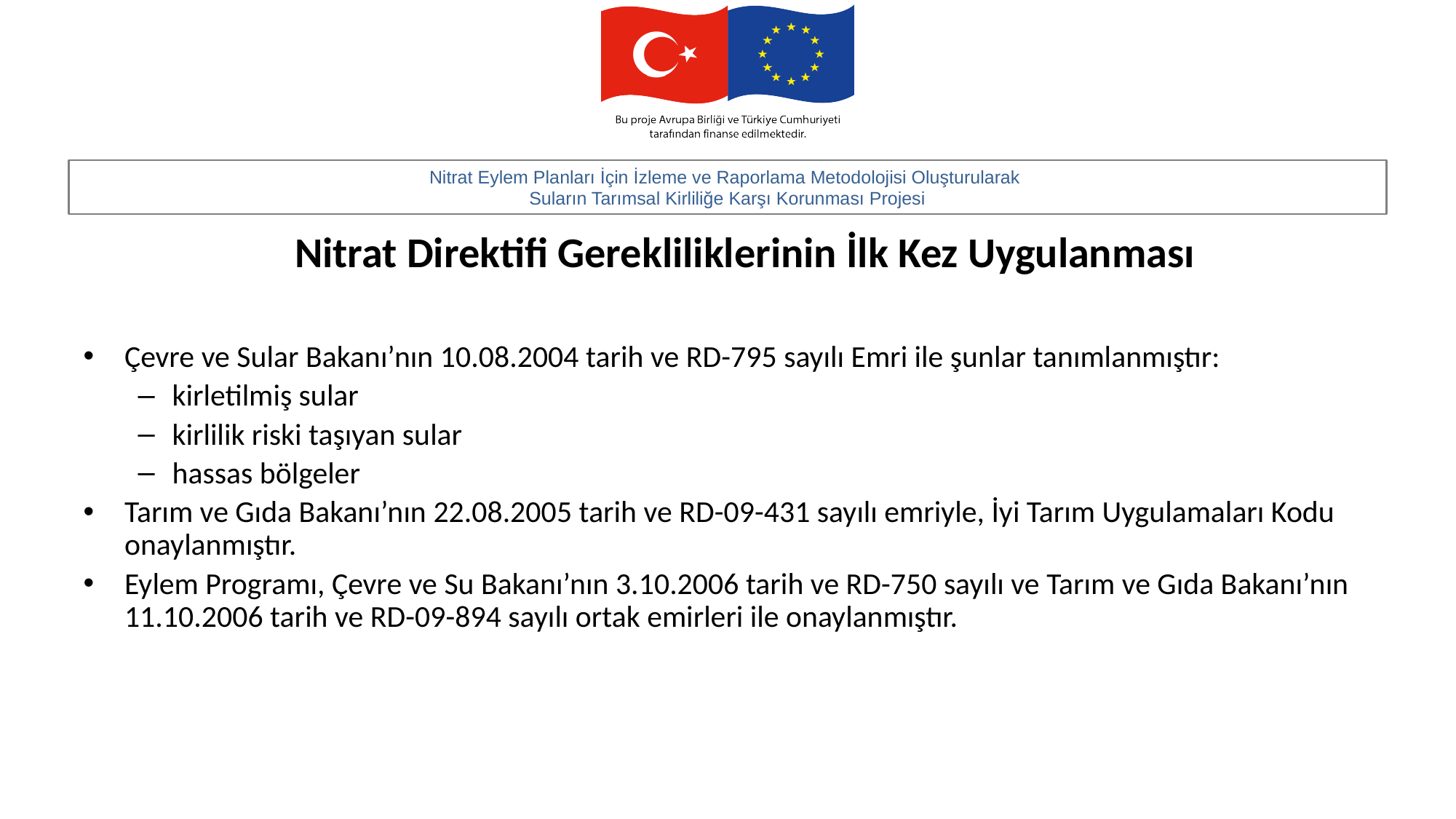

# Nitrat Direktifi Gerekliliklerinin İlk Kez Uygulanması
Çevre ve Sular Bakanı’nın 10.08.2004 tarih ve RD-795 sayılı Emri ile şunlar tanımlanmıştır:
kirletilmiş sular
kirlilik riski taşıyan sular
hassas bölgeler
Tarım ve Gıda Bakanı’nın 22.08.2005 tarih ve RD-09-431 sayılı emriyle, İyi Tarım Uygulamaları Kodu onaylanmıştır.
Eylem Programı, Çevre ve Su Bakanı’nın 3.10.2006 tarih ve RD-750 sayılı ve Tarım ve Gıda Bakanı’nın 11.10.2006 tarih ve RD-09-894 sayılı ortak emirleri ile onaylanmıştır.